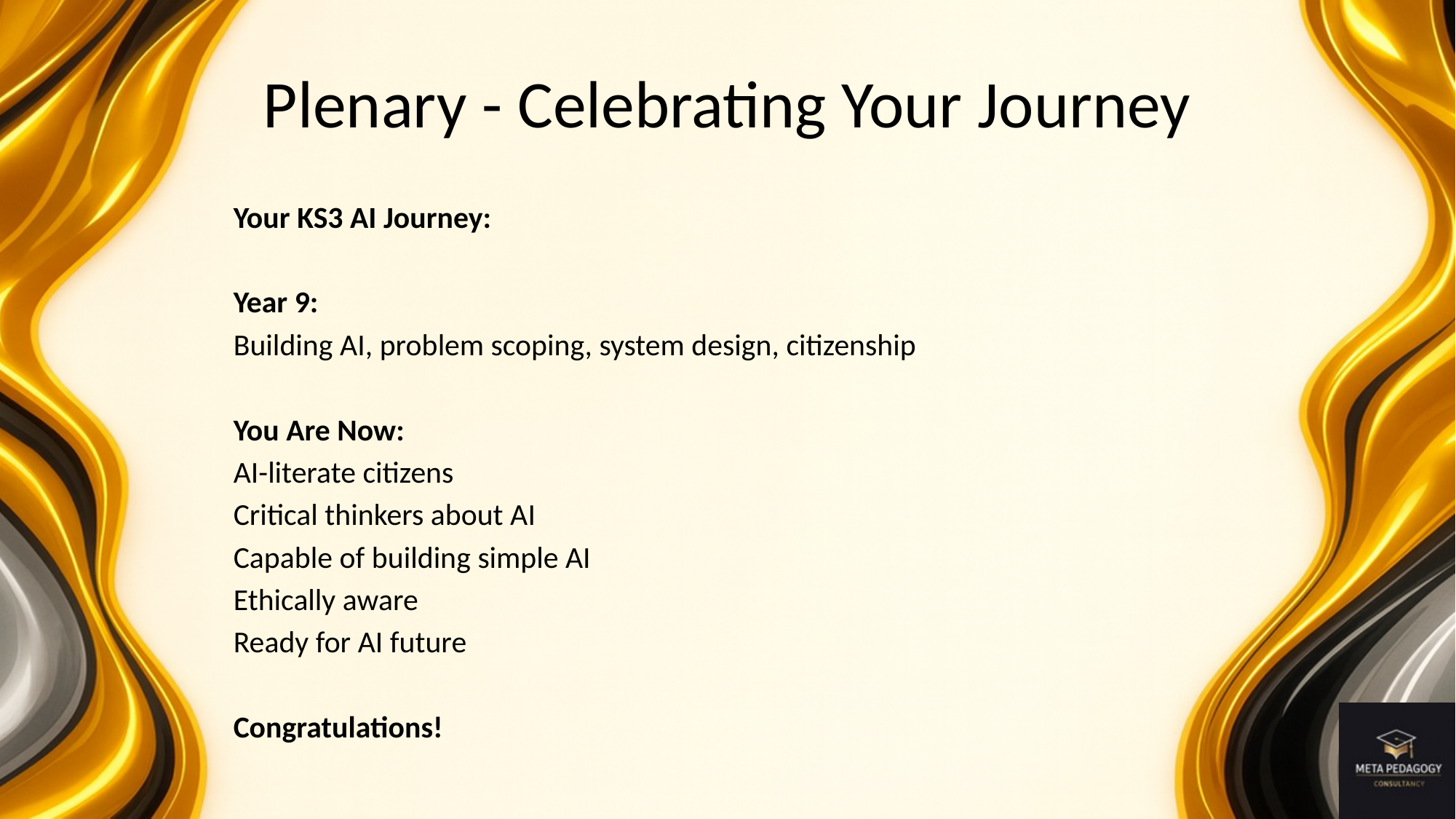

# Plenary - Celebrating Your Journey
Your KS3 AI Journey:

Year 9:
Building AI, problem scoping, system design, citizenship

You Are Now:
AI-literate citizens
Critical thinkers about AI
Capable of building simple AI
Ethically aware
Ready for AI future

Congratulations!